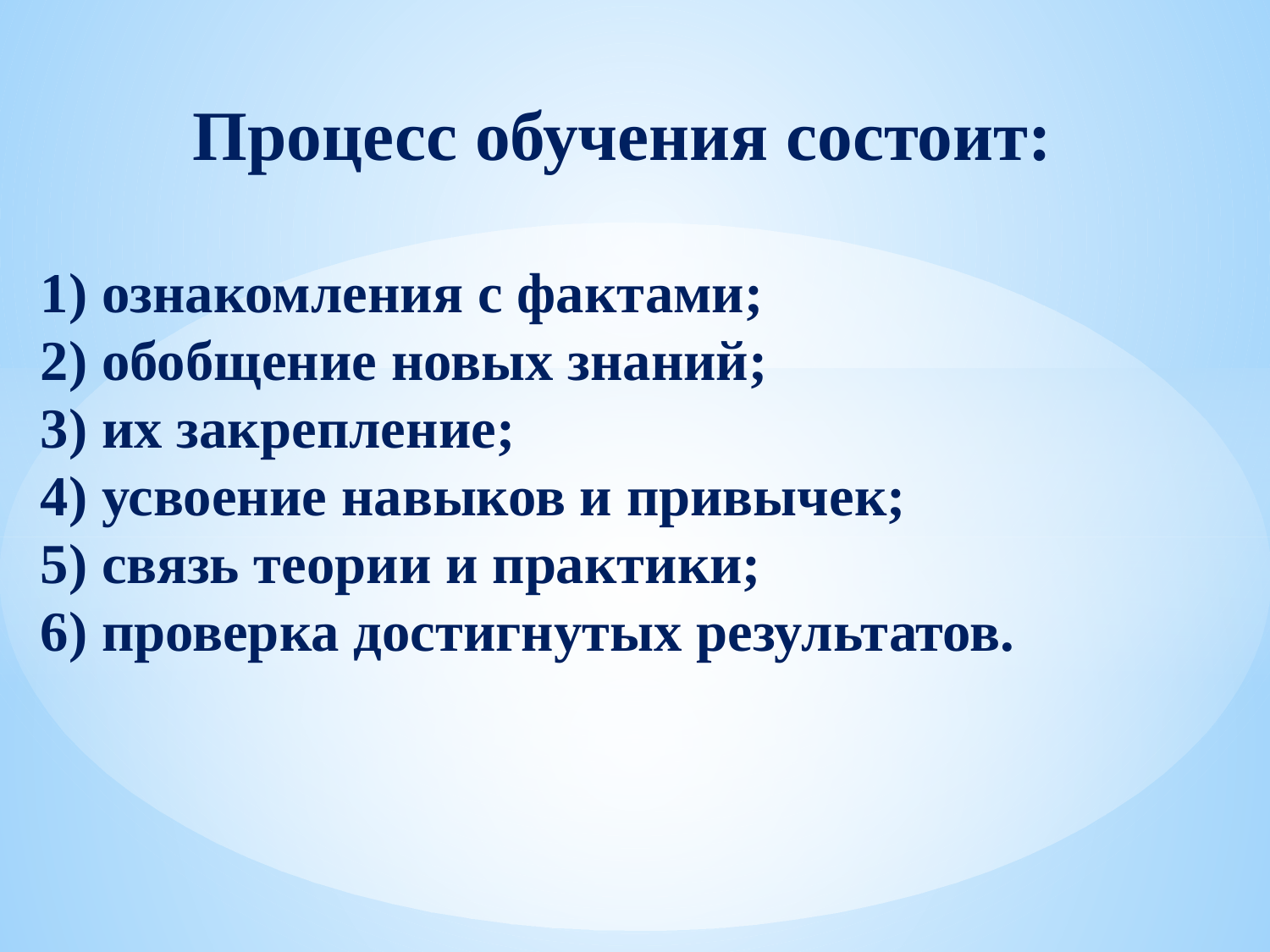

Процесс обучения состоит:

1) ознакомления с фактами;
2) обобщение новых знаний;
3) их закрепление;
4) усвоение навыков и привычек;
5) связь теории и практики;
6) проверка достигнутых результатов.